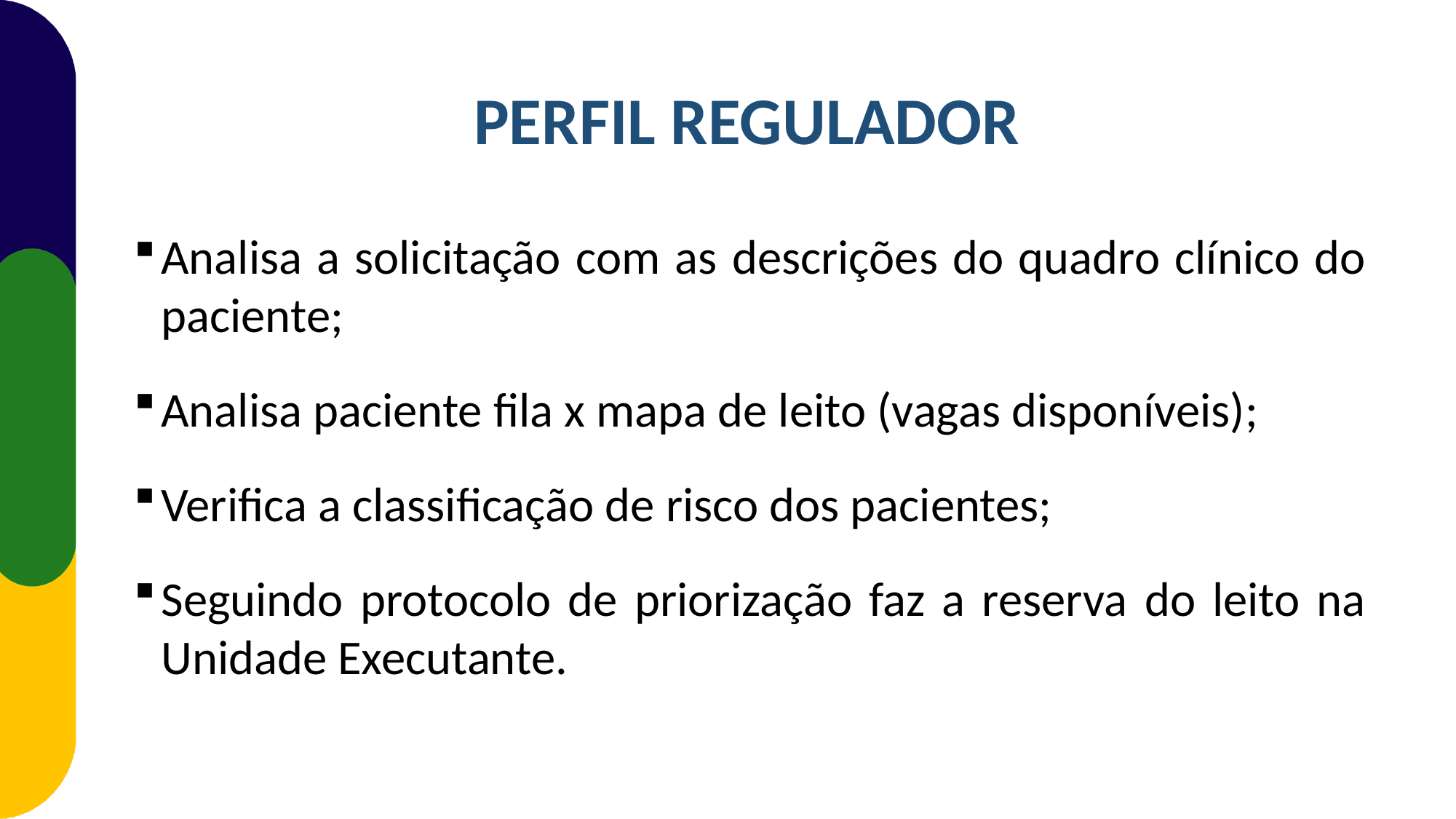

PERFIL REGULADOR
Analisa a solicitação com as descrições do quadro clínico do paciente;
Analisa paciente fila x mapa de leito (vagas disponíveis);
Verifica a classificação de risco dos pacientes;
Seguindo protocolo de priorização faz a reserva do leito na Unidade Executante.